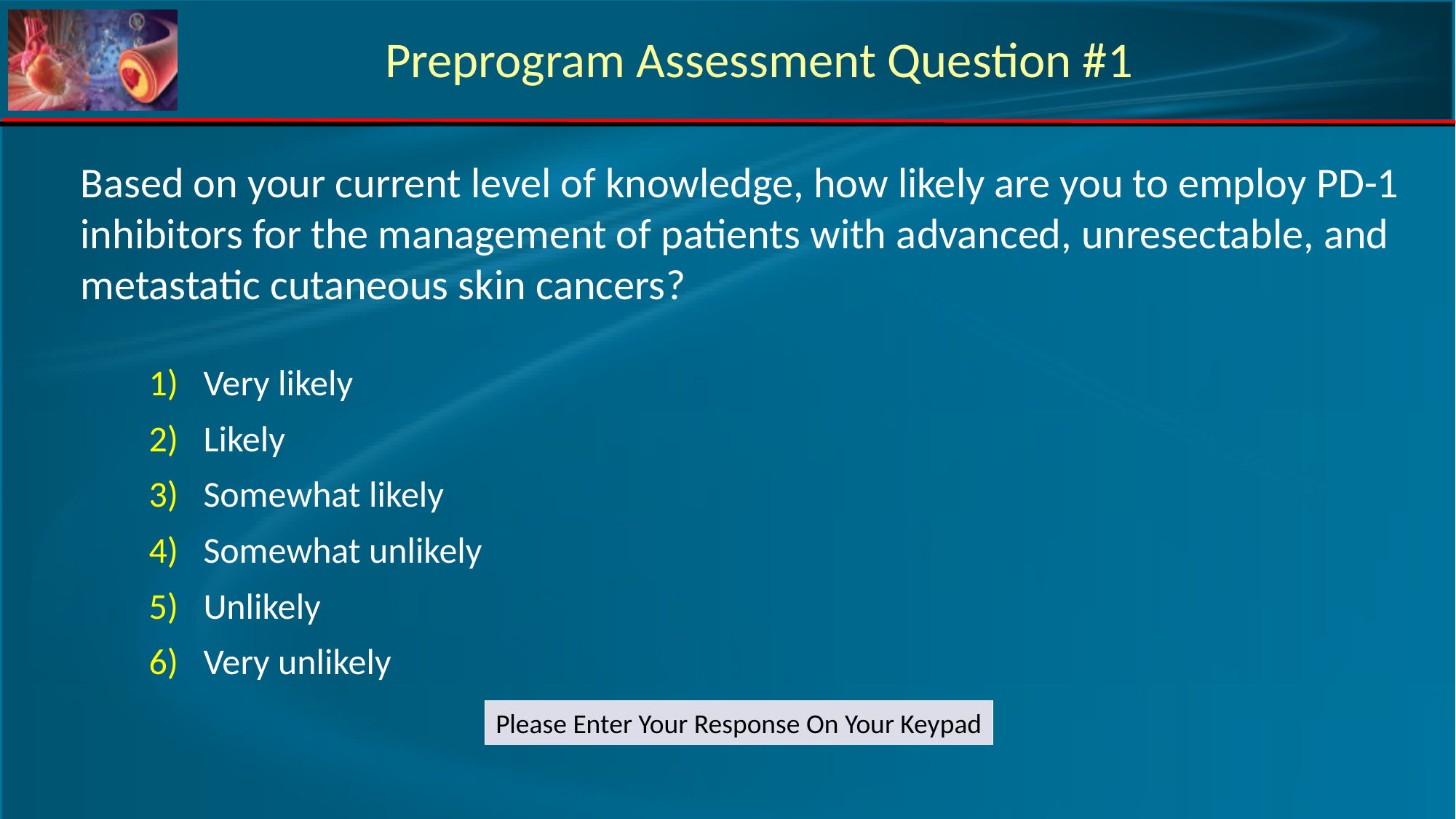

Preprogram Assessment Question #1
Based on your current level of knowledge, how likely are you to employ PD-1 inhibitors for the management of patients with advanced, unresectable, and metastatic cutaneous skin cancers?

Very likely
Likely
Somewhat likely
Somewhat unlikely
Unlikely
Very unlikely
Please Enter Your Response On Your Keypad